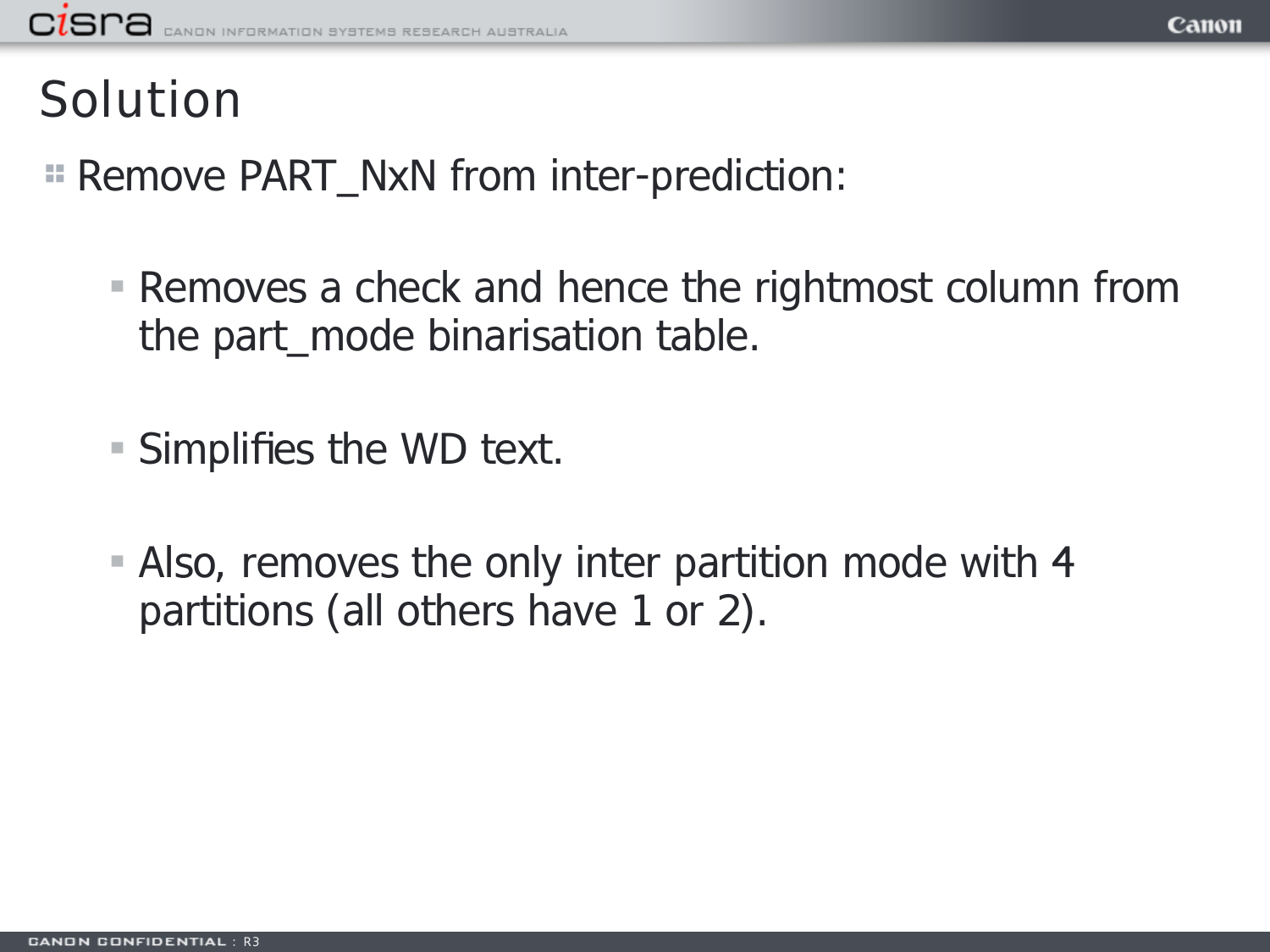

# Solution

Remove PART_NxN from inter-prediction:

Removes a check and hence the rightmost column from the part_mode binarisation table.

Simplifies the WD text.

Also, removes the only inter partition mode with 4 partitions (all others have 1 or 2).